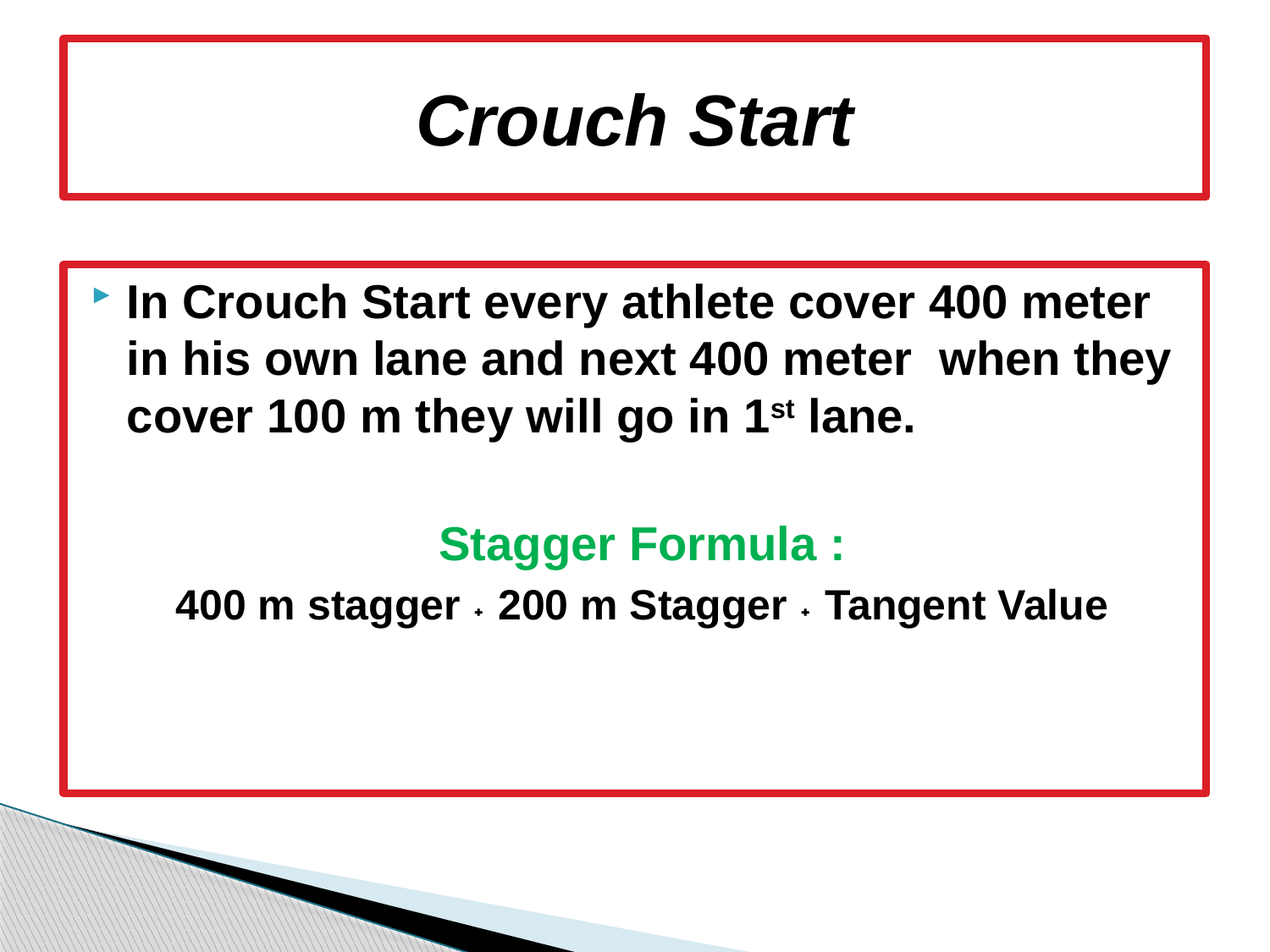

# Crouch Start
In Crouch Start every athlete cover 400 meter in his own lane and next 400 meter  when they cover 100 m they will go in 1st lane.

Stagger Formula :
400 m stagger ˖ 200 m Stagger ˖ Tangent Value